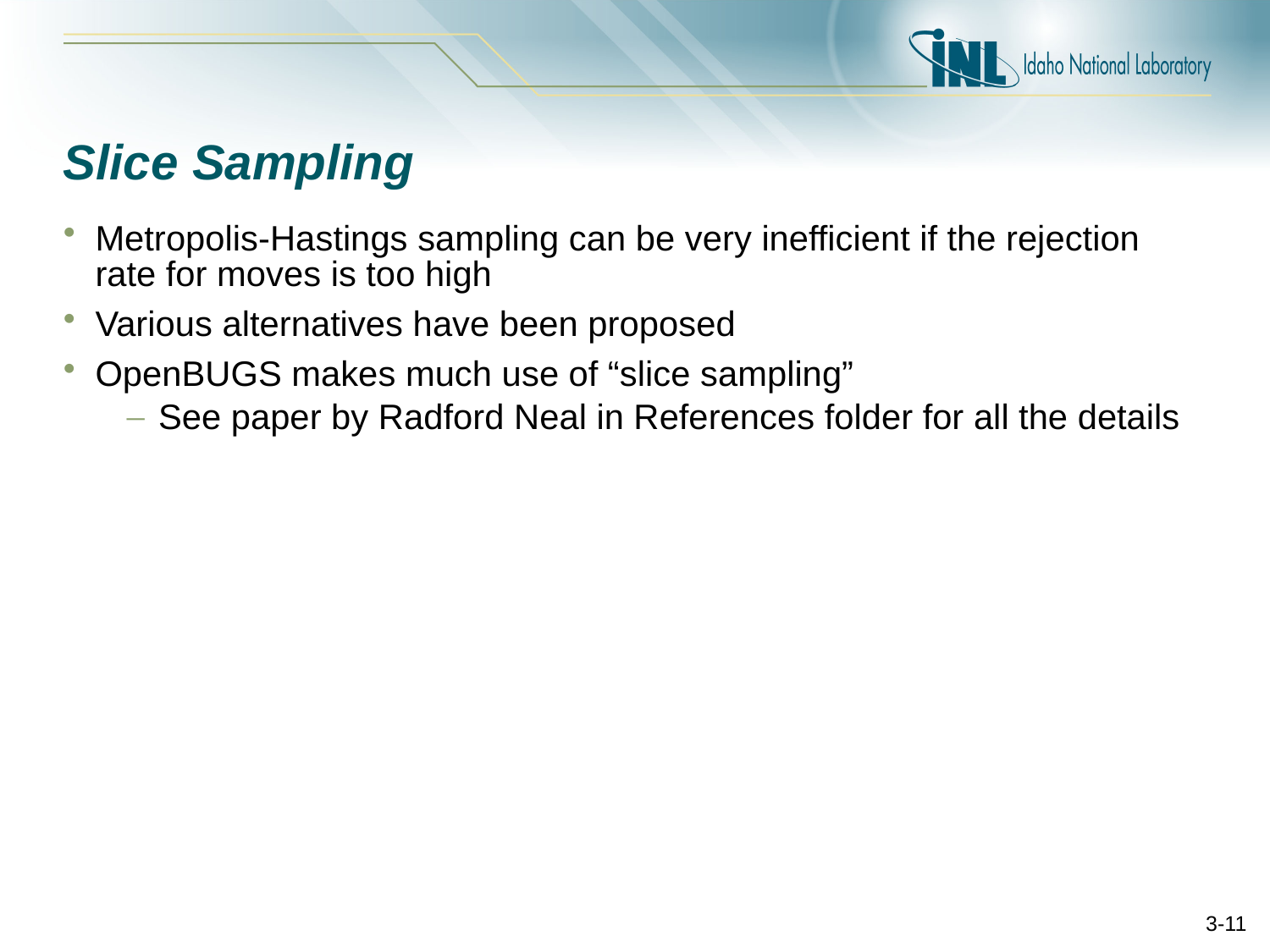

# Slice Sampling
Metropolis-Hastings sampling can be very inefficient if the rejection rate for moves is too high
Various alternatives have been proposed
OpenBUGS makes much use of “slice sampling”
See paper by Radford Neal in References folder for all the details

3-11